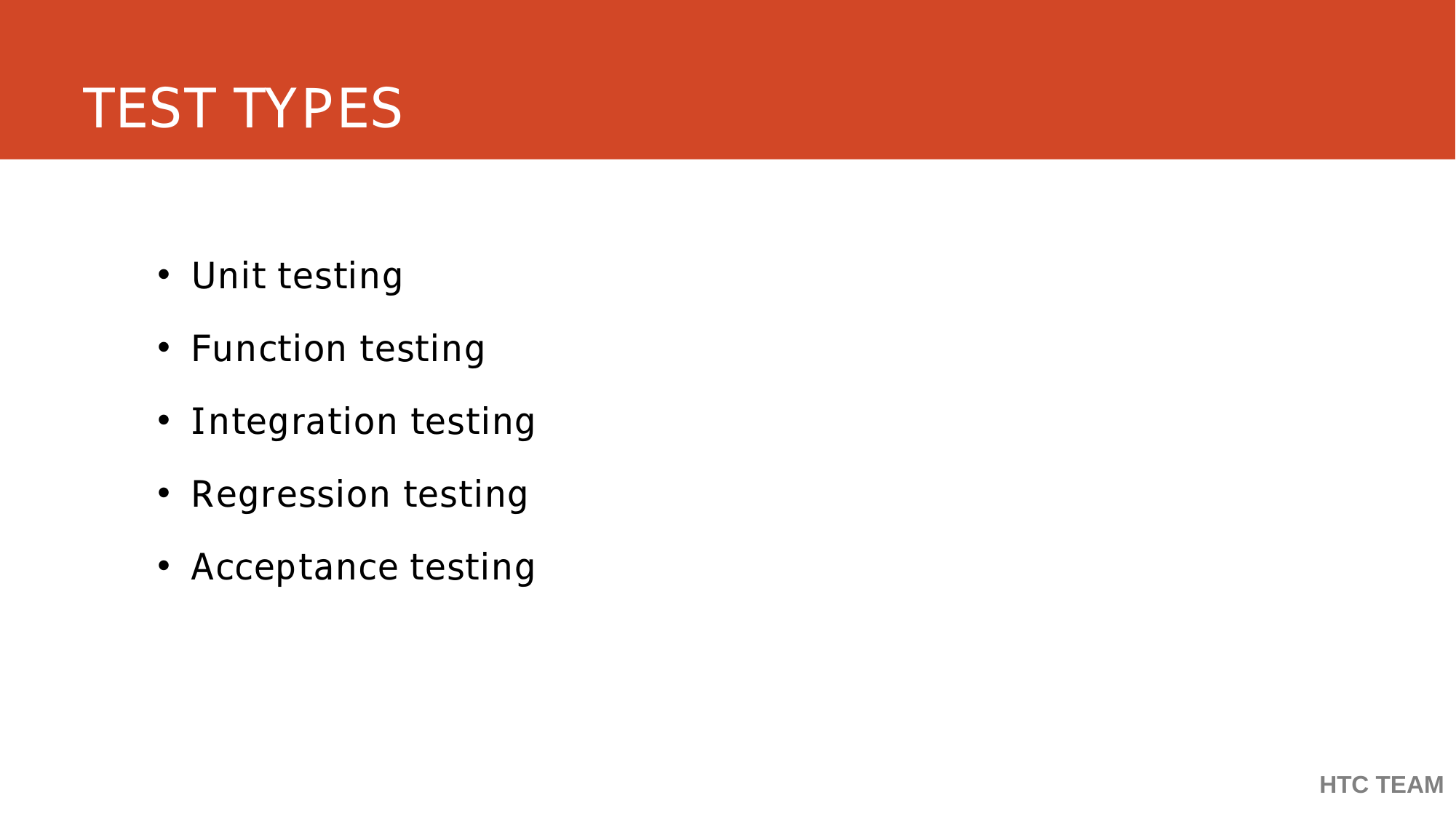

# TEST TYPES
Unit testing
Function testing
Integration testing
Regression testing
Acceptance testing

HTC TEAM